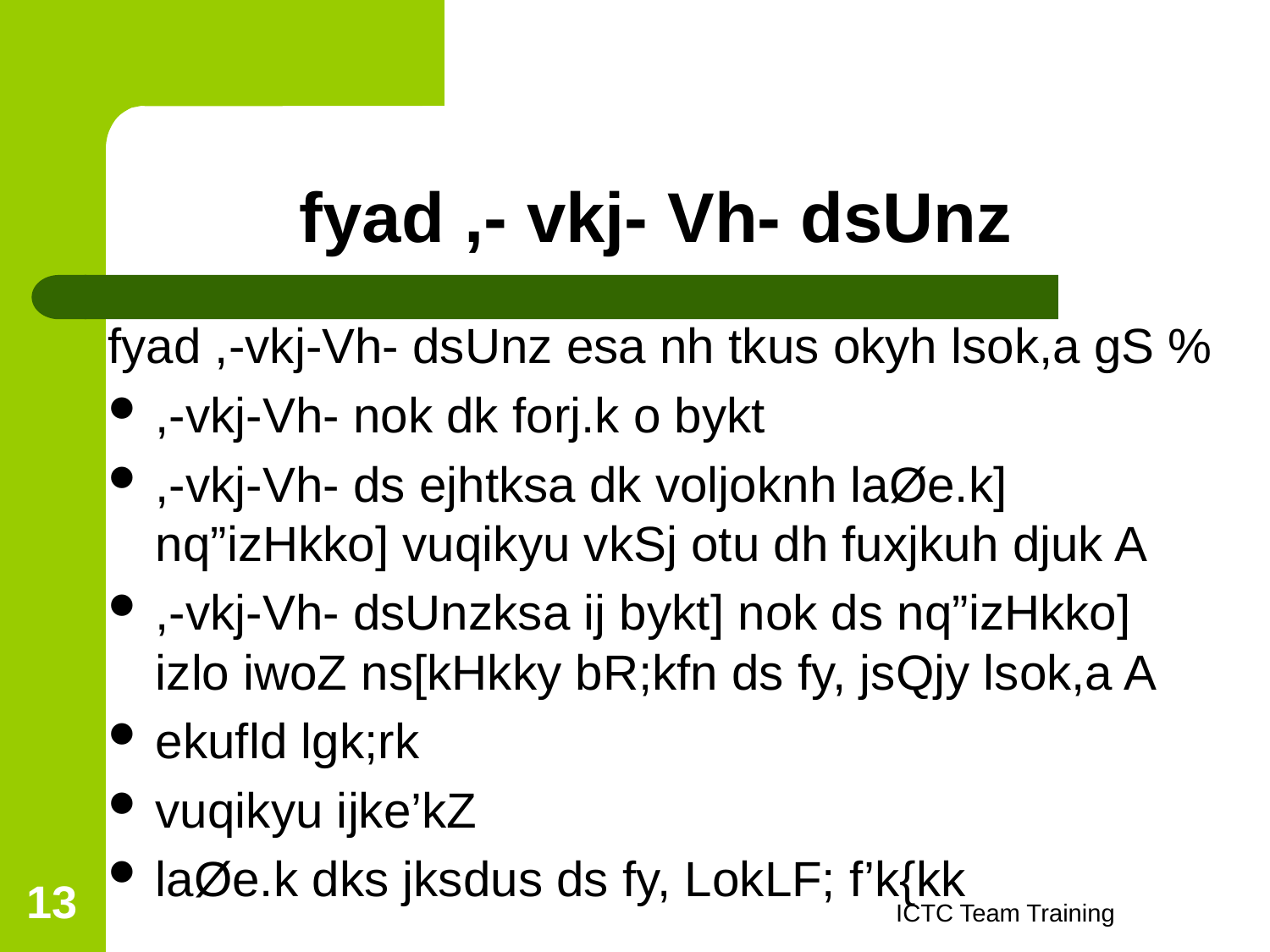

# fyad ,- vkj- Vh- dsUnz
fyad ,-vkj-Vh- dsUnz esa nh tkus okyh lsok,a gS %
,-vkj-Vh- nok dk forj.k o bykt
,-vkj-Vh- ds ejhtksa dk voljoknh laØe.k] nq”izHkko] vuqikyu vkSj otu dh fuxjkuh djuk A
,-vkj-Vh- dsUnzksa ij bykt] nok ds nq”izHkko] izlo iwoZ ns[kHkky bR;kfn ds fy, jsQjy lsok,a A
ekufld lgk;rk
vuqikyu ijke’kZ
laØe.k dks jksdus ds fy, LokLF; f’k{kk
13
ICTC Team Training